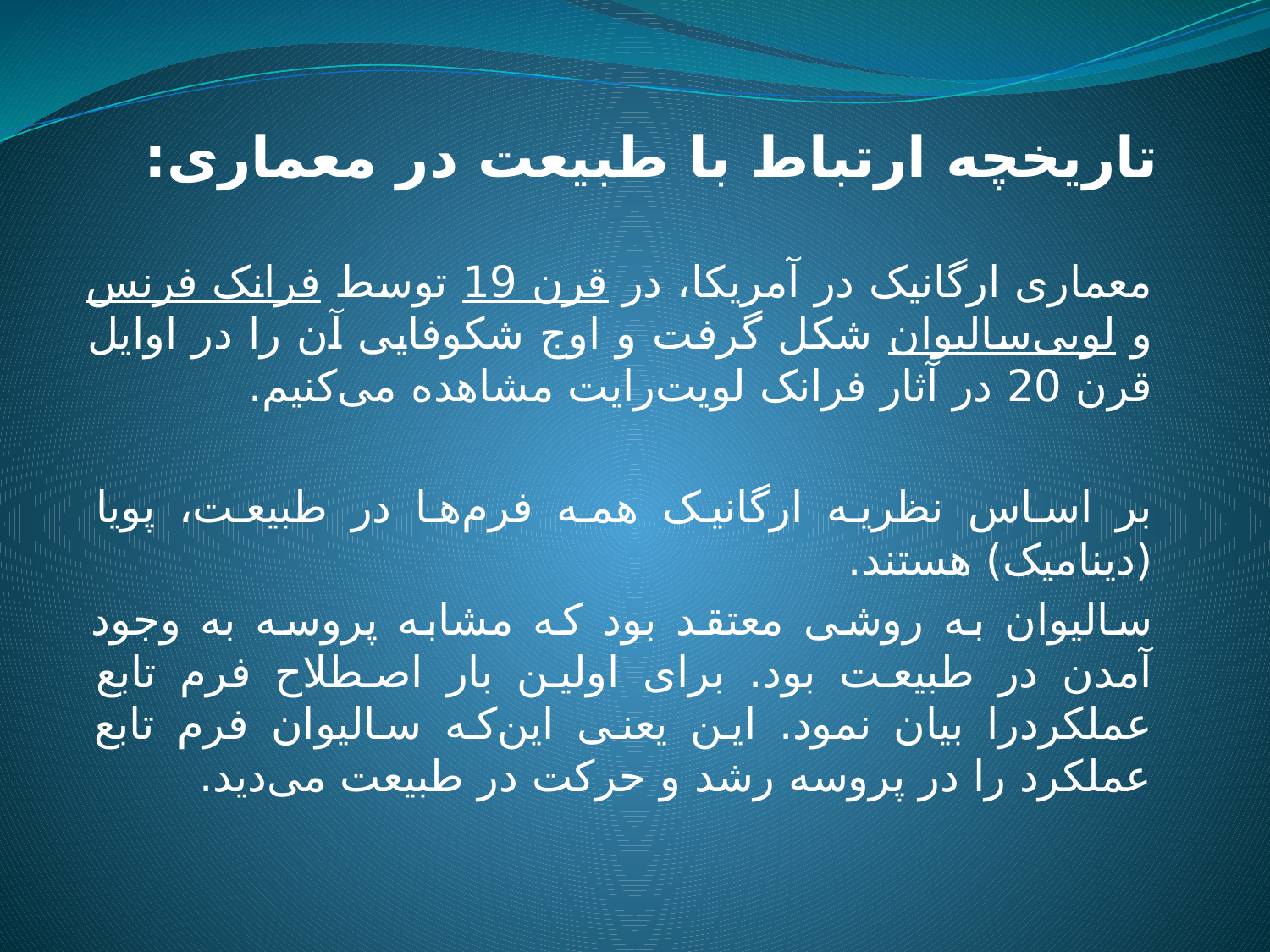

# تاریخچه ارتباط با طبیعت در معماری:
معماری ارگانیک در آمریکا، در قرن 19 توسط فرانک فرنس و لویی‌سالیوان شکل گرفت و اوج شکوفایی آن را در اوایل قرن 20 در آثار فرانک لویت‌رایت مشاهده می‌کنیم.

بر اساس نظریه ارگانیک همه فرم‌ها در طبیعت، پویا (دینامیک) هستند.
سالیوان به روشی معتقد بود که مشابه پروسه به وجود آمدن در طبیعت بود. برای اولین بار اصطلاح فرم تابع عملکردرا بیان نمود. این یعنی این‌که سالیوان فرم تابع عملکرد را در پروسه رشد و حرکت در طبیعت می‌دید.